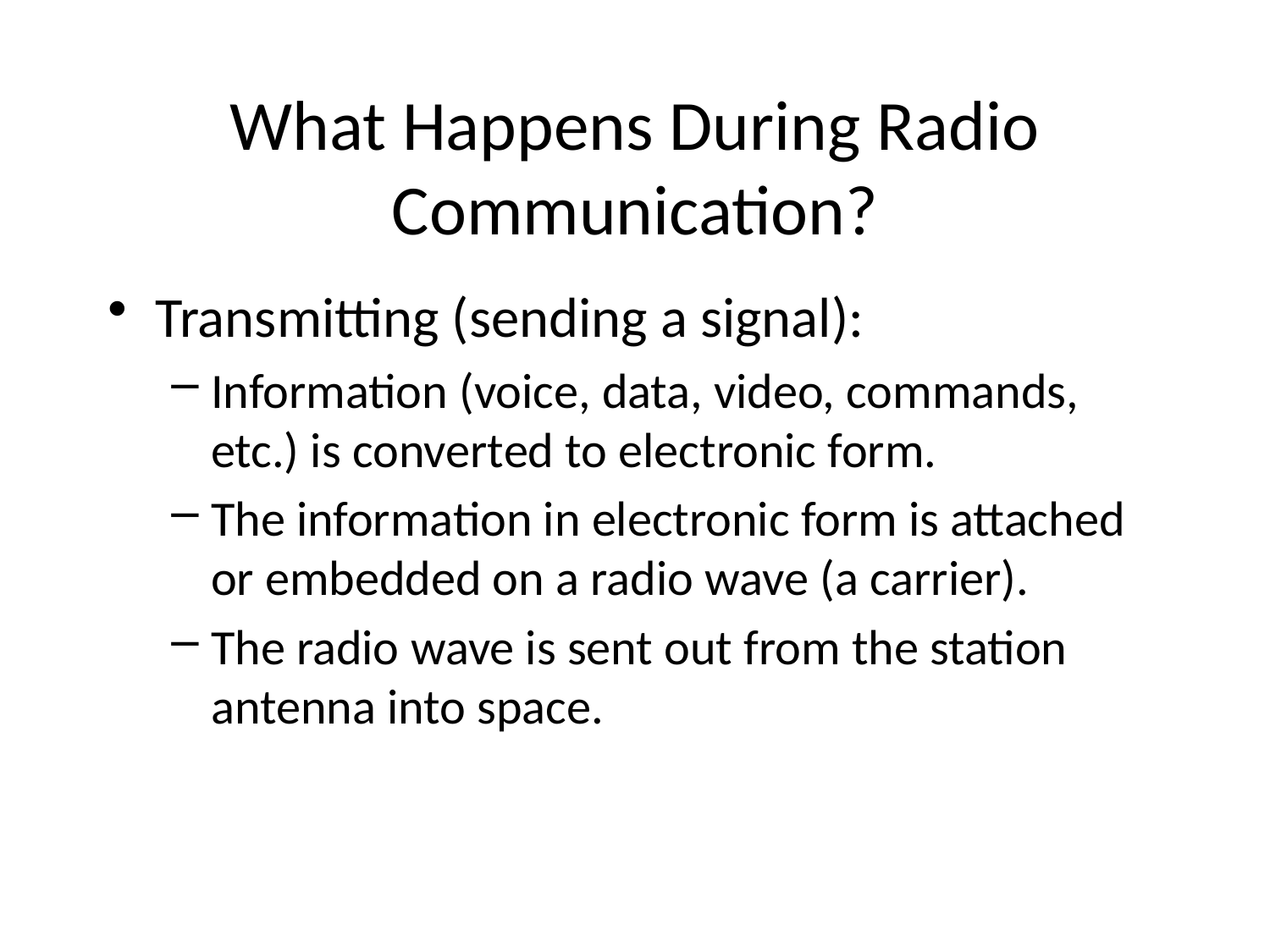

What Happens During Radio Communication?
Transmitting (sending a signal):
Information (voice, data, video, commands, etc.) is converted to electronic form.
The information in electronic form is attached or embedded on a radio wave (a carrier).
The radio wave is sent out from the station antenna into space.